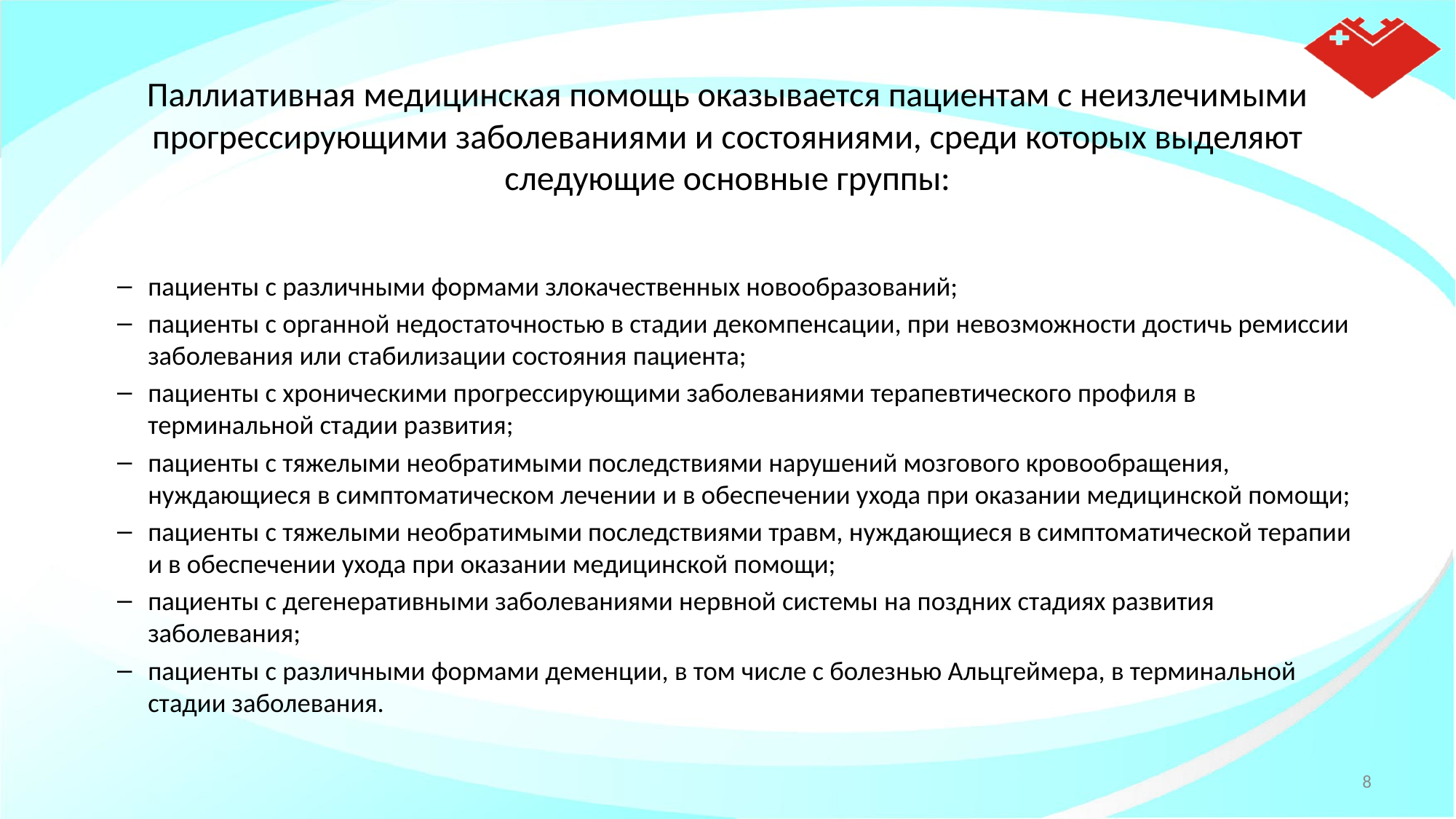

# Паллиативная медицинская помощь оказывается пациентам с неизлечимыми прогрессирующими заболеваниями и состояниями, среди которых выделяют следующие основные группы:

пациенты с различными формами злокачественных новообразований;
пациенты с органной недостаточностью в стадии декомпенсации, при невозможности достичь ремиссии заболевания или стабилизации состояния пациента;
пациенты с хроническими прогрессирующими заболеваниями терапевтического профиля в терминальной стадии развития;
пациенты с тяжелыми необратимыми последствиями нарушений мозгового кровообращения, нуждающиеся в симптоматическом лечении и в обеспечении ухода при оказании медицинской помощи;
пациенты с тяжелыми необратимыми последствиями травм, нуждающиеся в симптоматической терапии и в обеспечении ухода при оказании медицинской помощи;
пациенты с дегенеративными заболеваниями нервной системы на поздних стадиях развития заболевания;
пациенты с различными формами деменции, в том числе с болезнью Альцгеймера, в терминальной стадии заболевания.

8